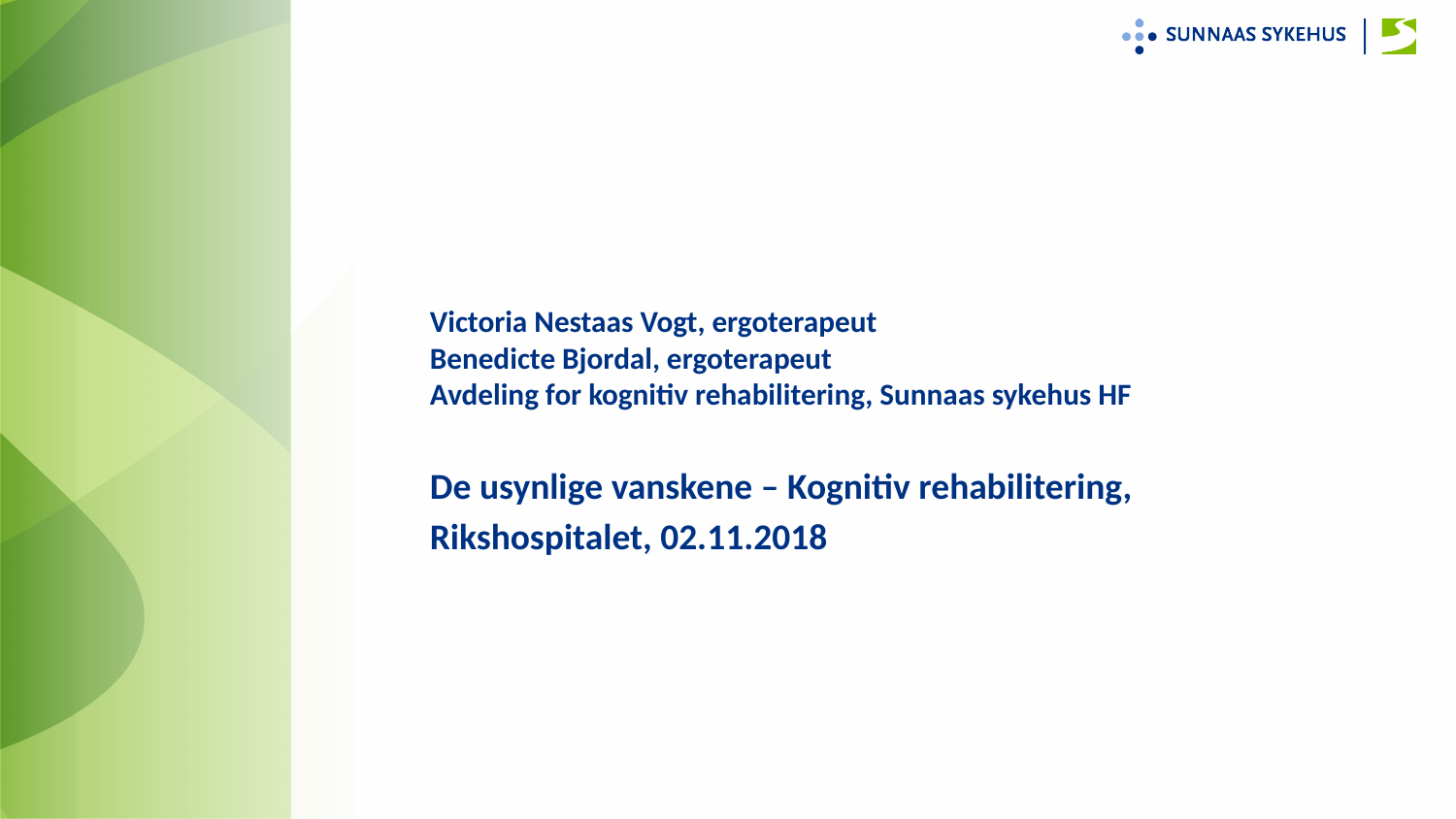

# Victoria Nestaas Vogt, ergoterapeut Benedicte Bjordal, ergoterapeut Avdeling for kognitiv rehabilitering, Sunnaas sykehus HF
De usynlige vanskene – Kognitiv rehabilitering,
Rikshospitalet, 02.11.2018